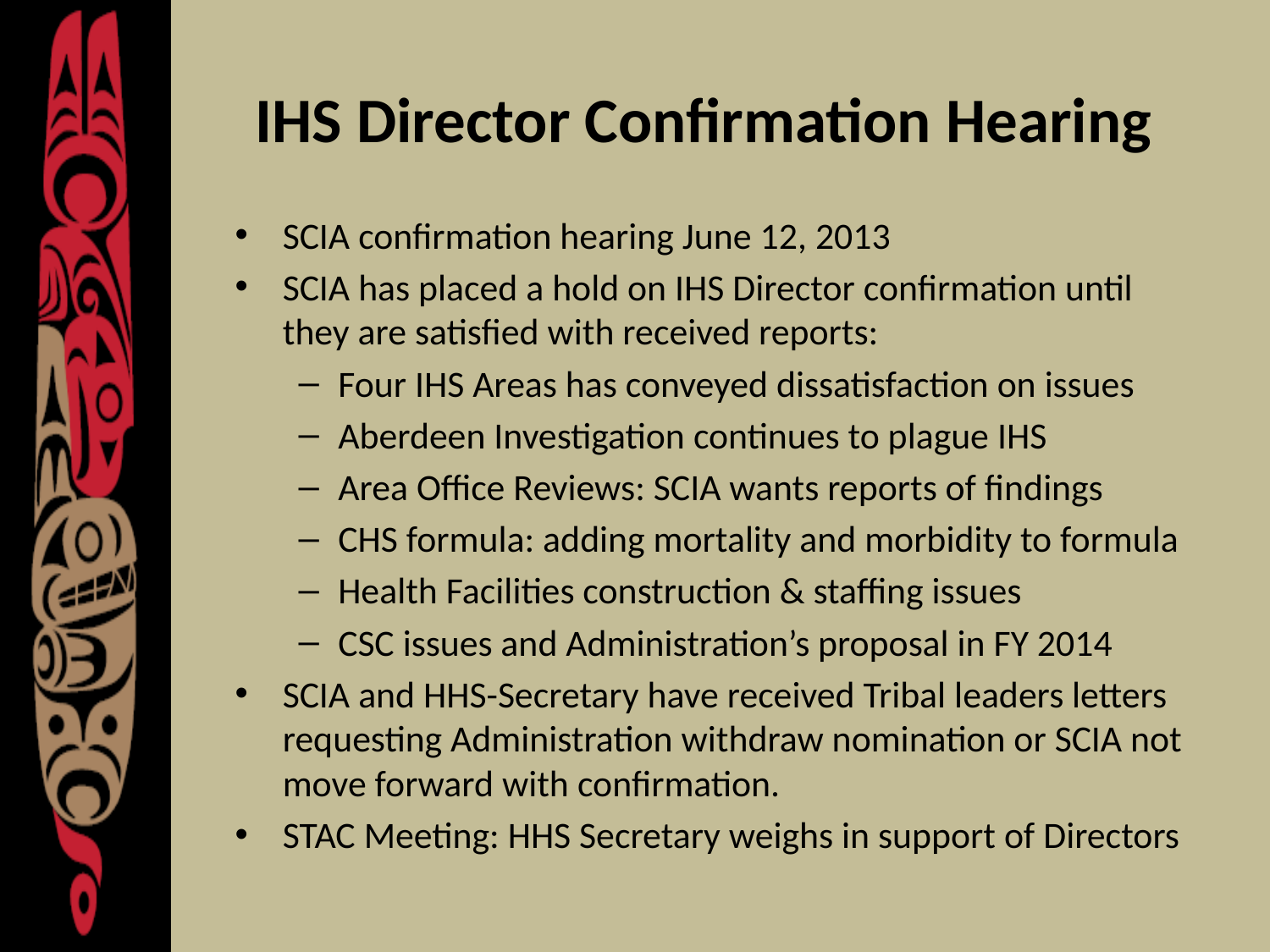

# IHS Director Confirmation Hearing
SCIA confirmation hearing June 12, 2013
SCIA has placed a hold on IHS Director confirmation until they are satisfied with received reports:
Four IHS Areas has conveyed dissatisfaction on issues
Aberdeen Investigation continues to plague IHS
Area Office Reviews: SCIA wants reports of findings
CHS formula: adding mortality and morbidity to formula
Health Facilities construction & staffing issues
CSC issues and Administration’s proposal in FY 2014
SCIA and HHS-Secretary have received Tribal leaders letters requesting Administration withdraw nomination or SCIA not move forward with confirmation.
STAC Meeting: HHS Secretary weighs in support of Directors